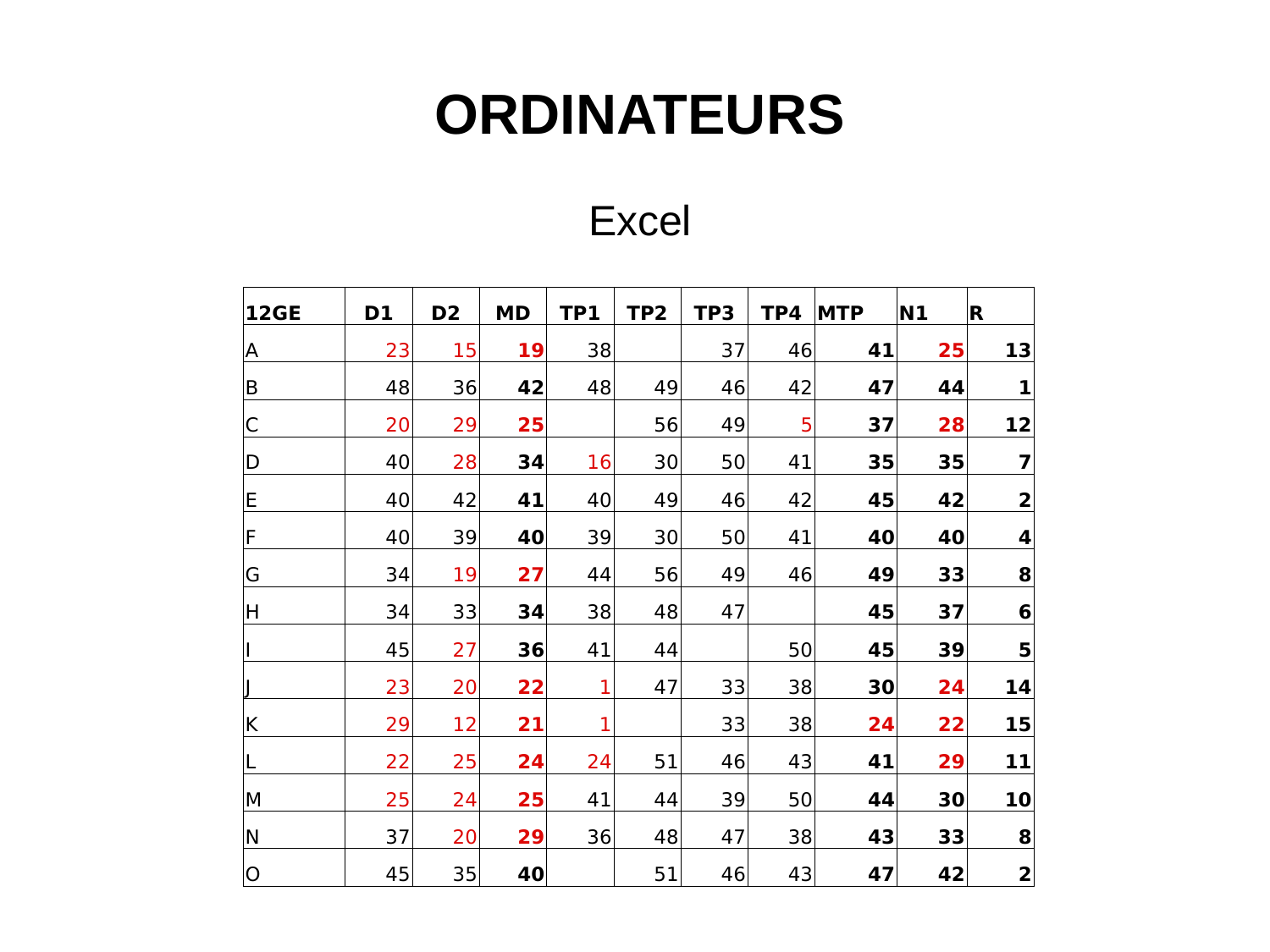

# ORDINATEURS
Excel

| 12GE | D1 | D2 | MD | TP1 | TP2 | TP3 | TP4 | MTP | N1 | R |
| --- | --- | --- | --- | --- | --- | --- | --- | --- | --- | --- |
| A | 23 | 15 | 19 | 38 |  | 37 | 46 | 41 | 25 | 13 |
| B | 48 | 36 | 42 | 48 | 49 | 46 | 42 | 47 | 44 | 1 |
| C | 20 | 29 | 25 |  | 56 | 49 | 5 | 37 | 28 | 12 |
| D | 40 | 28 | 34 | 16 | 30 | 50 | 41 | 35 | 35 | 7 |
| E | 40 | 42 | 41 | 40 | 49 | 46 | 42 | 45 | 42 | 2 |
| F | 40 | 39 | 40 | 39 | 30 | 50 | 41 | 40 | 40 | 4 |
| G | 34 | 19 | 27 | 44 | 56 | 49 | 46 | 49 | 33 | 8 |
| H | 34 | 33 | 34 | 38 | 48 | 47 |  | 45 | 37 | 6 |
| I | 45 | 27 | 36 | 41 | 44 |  | 50 | 45 | 39 | 5 |
| J | 23 | 20 | 22 | 1 | 47 | 33 | 38 | 30 | 24 | 14 |
| K | 29 | 12 | 21 | 1 |  | 33 | 38 | 24 | 22 | 15 |
| L | 22 | 25 | 24 | 24 | 51 | 46 | 43 | 41 | 29 | 11 |
| M | 25 | 24 | 25 | 41 | 44 | 39 | 50 | 44 | 30 | 10 |
| N | 37 | 20 | 29 | 36 | 48 | 47 | 38 | 43 | 33 | 8 |
| O | 45 | 35 | 40 |  | 51 | 46 | 43 | 47 | 42 | 2 |